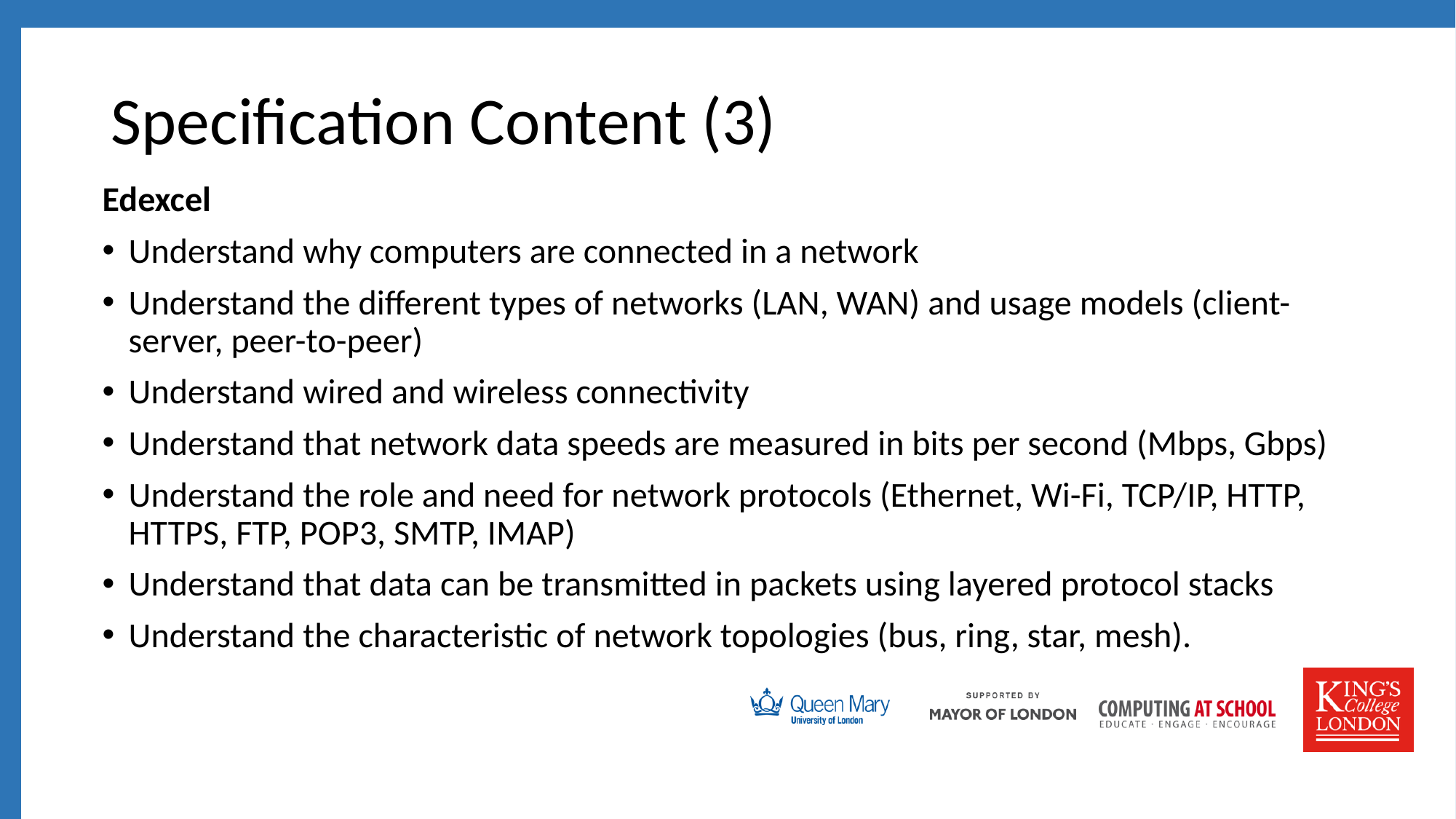

# Specification Content (3)
Edexcel
Understand why computers are connected in a network
Understand the different types of networks (LAN, WAN) and usage models (client-server, peer-to-peer)
Understand wired and wireless connectivity
Understand that network data speeds are measured in bits per second (Mbps, Gbps)
Understand the role and need for network protocols (Ethernet, Wi-Fi, TCP/IP, HTTP, HTTPS, FTP, POP3, SMTP, IMAP)
Understand that data can be transmitted in packets using layered protocol stacks
Understand the characteristic of network topologies (bus, ring, star, mesh).